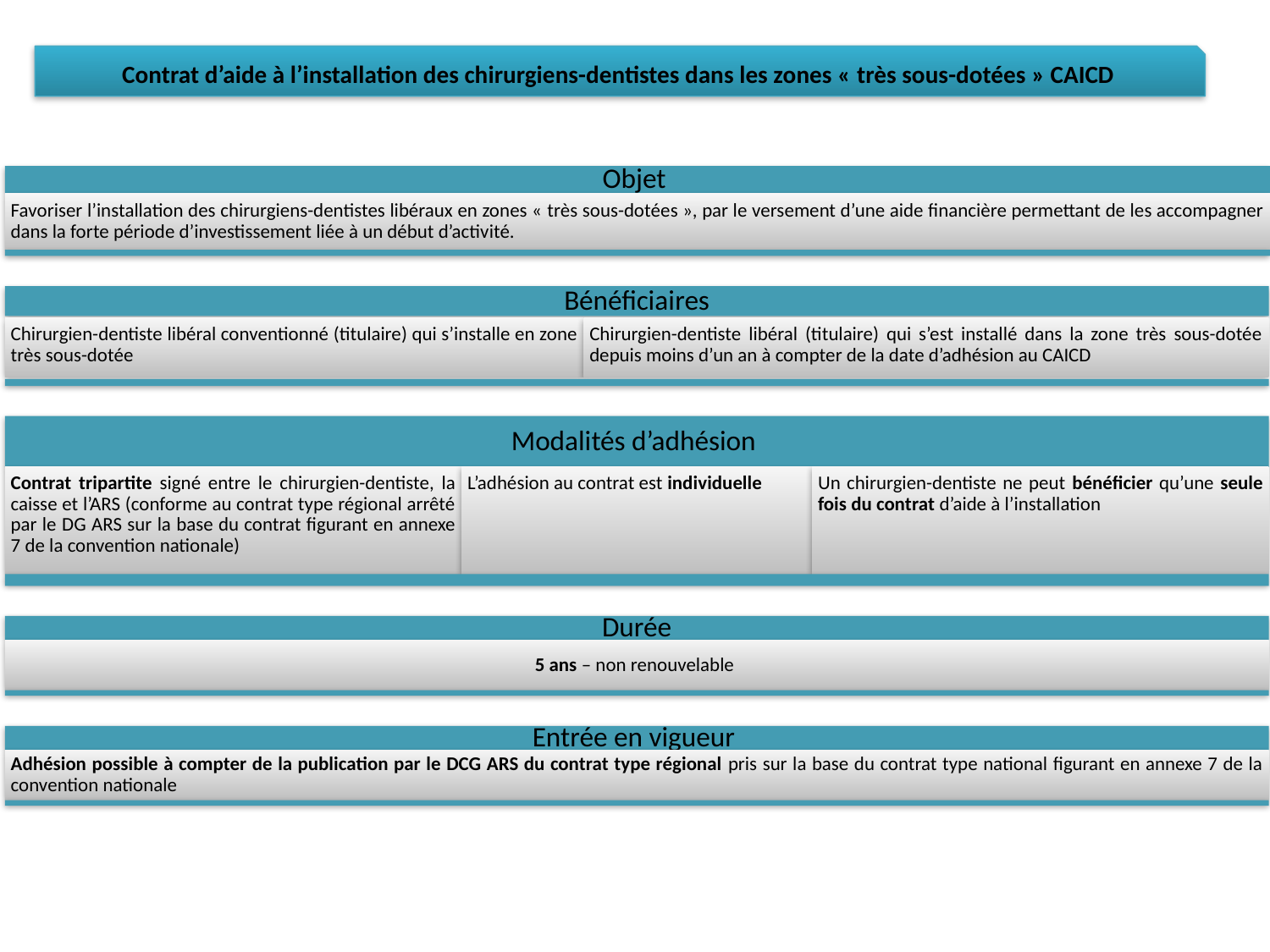

Contrat d’aide à l’installation des chirurgiens-dentistes dans les zones « très sous-dotées » CAICD
Objet
Favoriser l’installation des chirurgiens-dentistes libéraux en zones « très sous-dotées », par le versement d’une aide financière permettant de les accompagner dans la forte période d’investissement liée à un début d’activité.
Bénéficiaires
Chirurgien-dentiste libéral conventionné (titulaire) qui s’installe en zone très sous-dotée
Chirurgien-dentiste libéral (titulaire) qui s’est installé dans la zone très sous-dotée depuis moins d’un an à compter de la date d’adhésion au CAICD
Modalités d’adhésion
Contrat tripartite signé entre le chirurgien-dentiste, la caisse et l’ARS (conforme au contrat type régional arrêté par le DG ARS sur la base du contrat figurant en annexe 7 de la convention nationale)
L’adhésion au contrat est individuelle
Un chirurgien-dentiste ne peut bénéficier qu’une seule fois du contrat d’aide à l’installation
Durée
5 ans – non renouvelable
Entrée en vigueur
Adhésion possible à compter de la publication par le DCG ARS du contrat type régional pris sur la base du contrat type national figurant en annexe 7 de la convention nationale